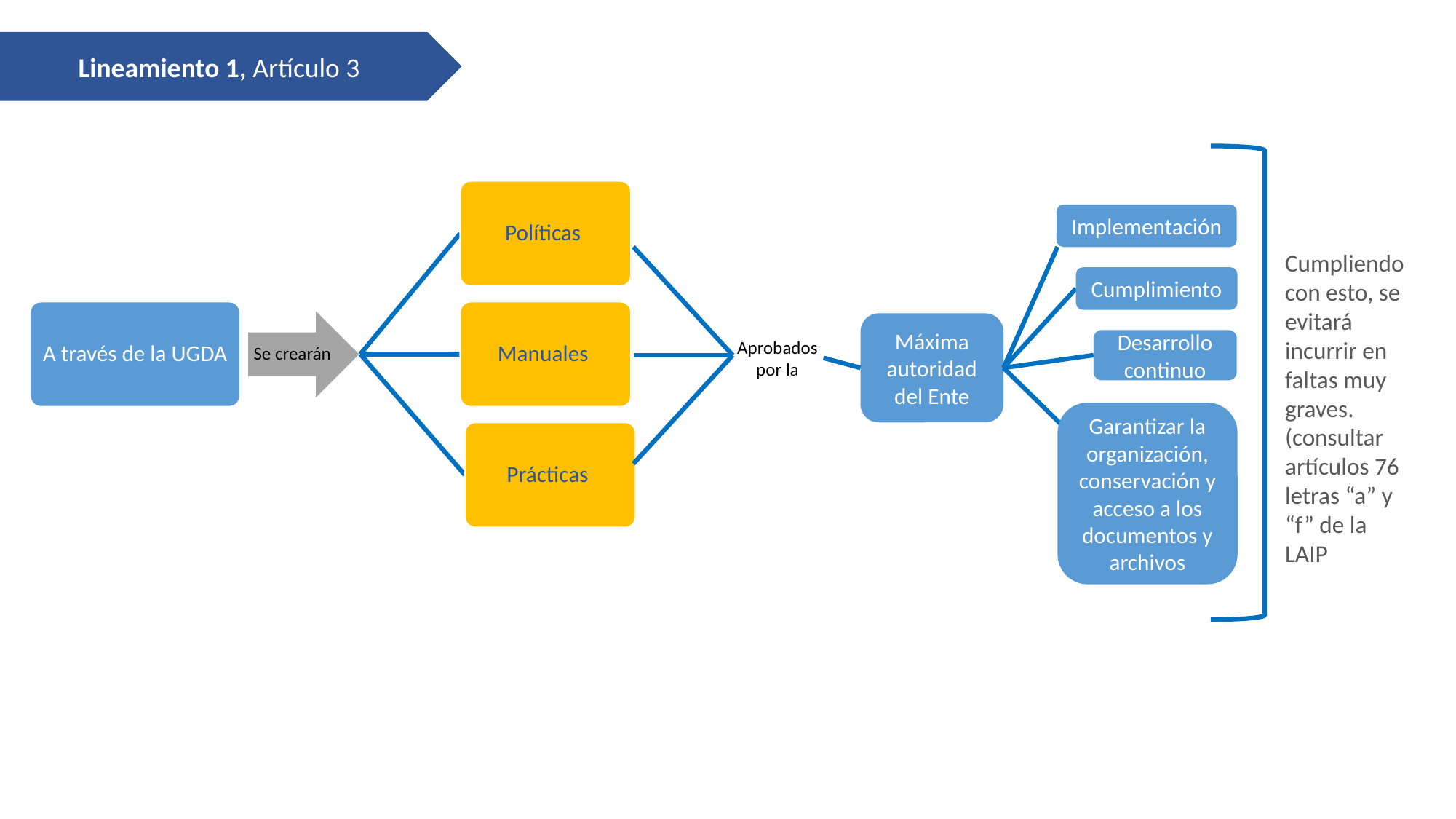

Lineamiento 1, Artículo 3

Políticas
Implementación
Cumpliendo con esto, se evitará incurrir en faltas muy graves.
(consultar artículos 76 letras “a” y “f” de la LAIP
Cumplimiento

A través de la UGDA
Manuales
Se crearán
Máxima autoridad del Ente
Desarrollo continuo
Aprobados por la

Garantizar la organización, conservación y acceso a los documentos y archivos

Prácticas